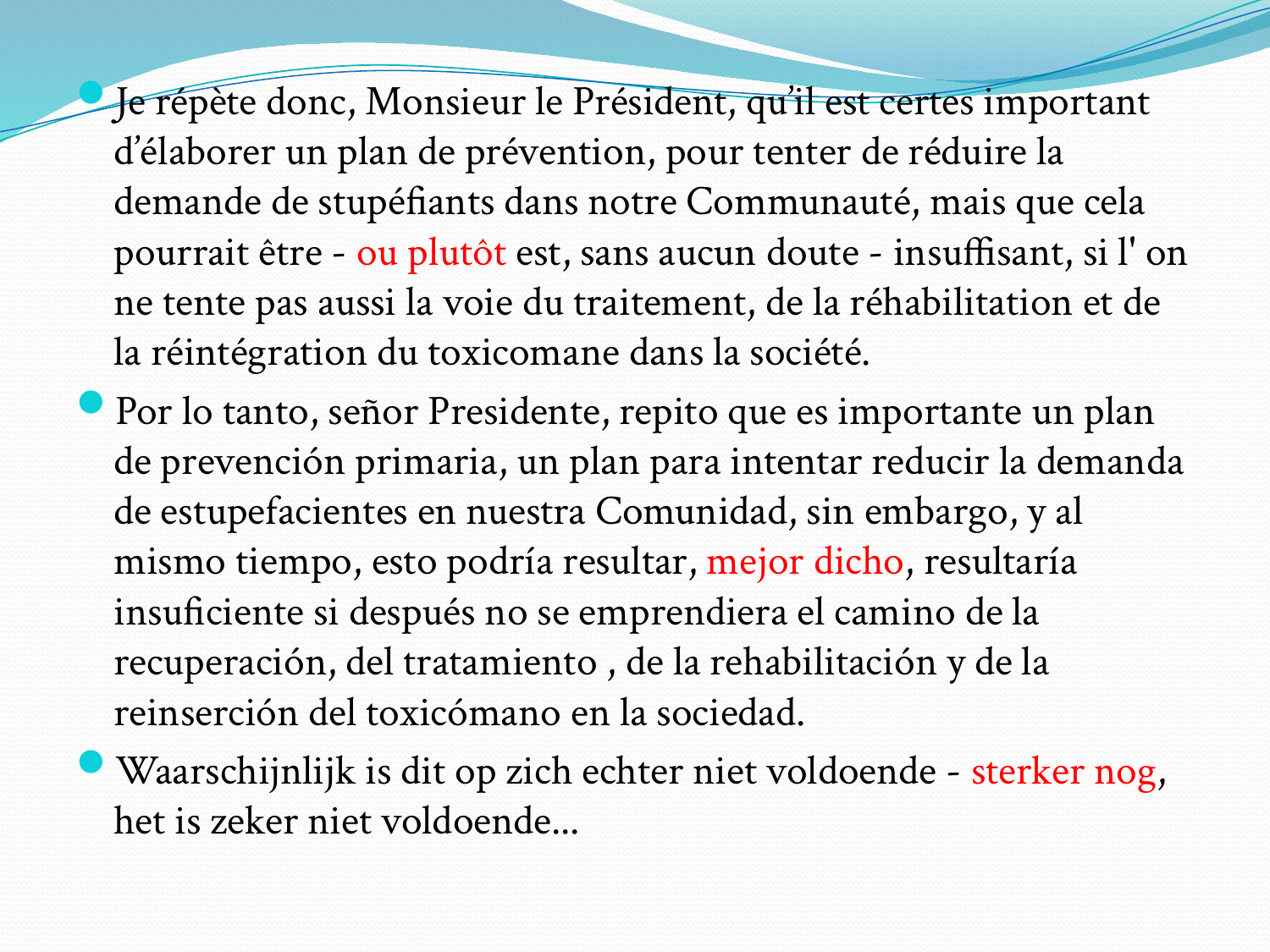

#
Je répète donc, Monsieur le Président, qu’il est certes important d’élaborer un plan de prévention, pour tenter de réduire la demande de stupéfiants dans notre Communauté, mais que cela pourrait être - ou plutôt est, sans aucun doute - insuffisant, si l' on ne tente pas aussi la voie du traitement, de la réhabilitation et de la réintégration du toxicomane dans la société.
Por lo tanto, señor Presidente, repito que es importante un plan de prevención primaria, un plan para intentar reducir la demanda de estupefacientes en nuestra Comunidad, sin embargo, y al mismo tiempo, esto podría resultar, mejor dicho, resultaría insuficiente si después no se emprendiera el camino de la recuperación, del tratamiento , de la rehabilitación y de la reinserción del toxicómano en la sociedad.
Waarschijnlijk is dit op zich echter niet voldoende - sterker nog, het is zeker niet voldoende...